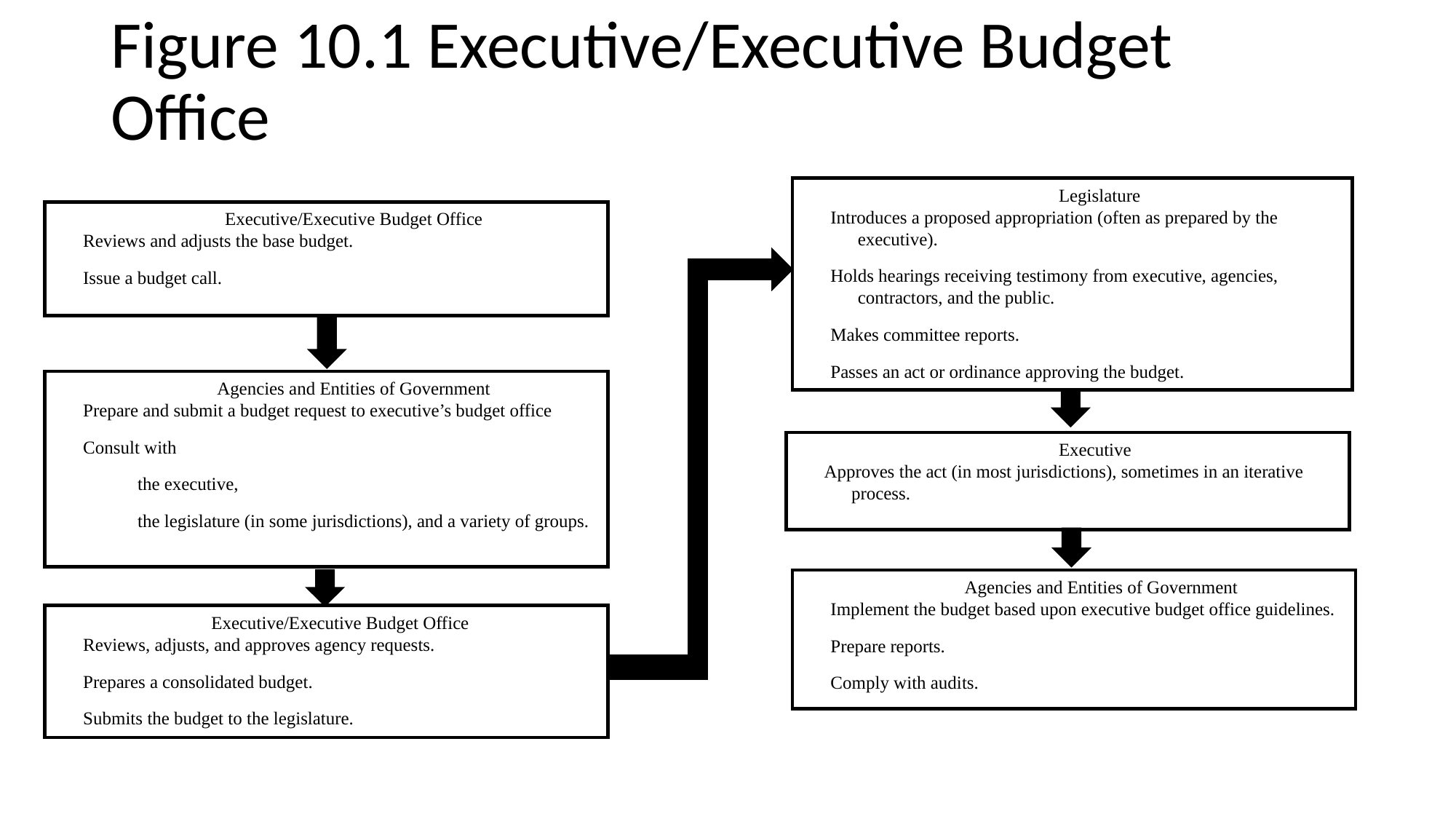

# Figure 10.1 Executive/Executive Budget Office
Legislature
Introduces a proposed appropriation (often as prepared by the executive).
Holds hearings receiving testimony from executive, agencies, contractors, and the public.
Makes committee reports.
Passes an act or ordinance approving the budget.

Executive/Executive Budget Office
Reviews and adjusts the base budget.
Issue a budget call.

Agencies and Entities of Government
Prepare and submit a budget request to executive’s budget office
Consult with
the executive,
the legislature (in some jurisdictions), and a variety of groups.

Executive
Approves the act (in most jurisdictions), sometimes in an iterative process.

Agencies and Entities of Government
Implement the budget based upon executive budget office guidelines.
Prepare reports.
Comply with audits.
Executive/Executive Budget Office
Reviews, adjusts, and approves agency requests.
Prepares a consolidated budget.
Submits the budget to the legislature.